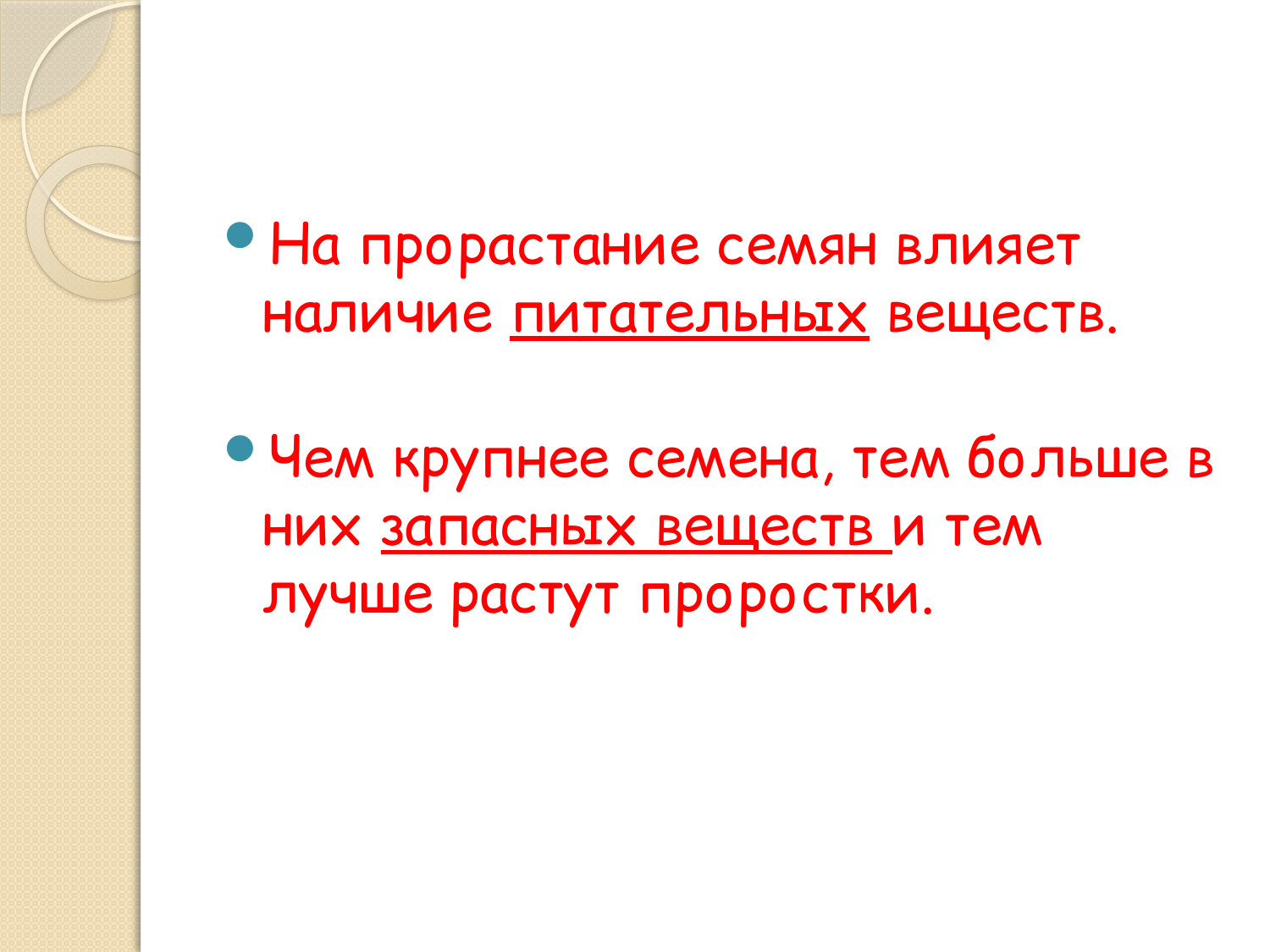

#
На прорастание семян влияет наличие питательных веществ.
Чем крупнее семена, тем больше в них запасных веществ и тем лучше растут проростки.